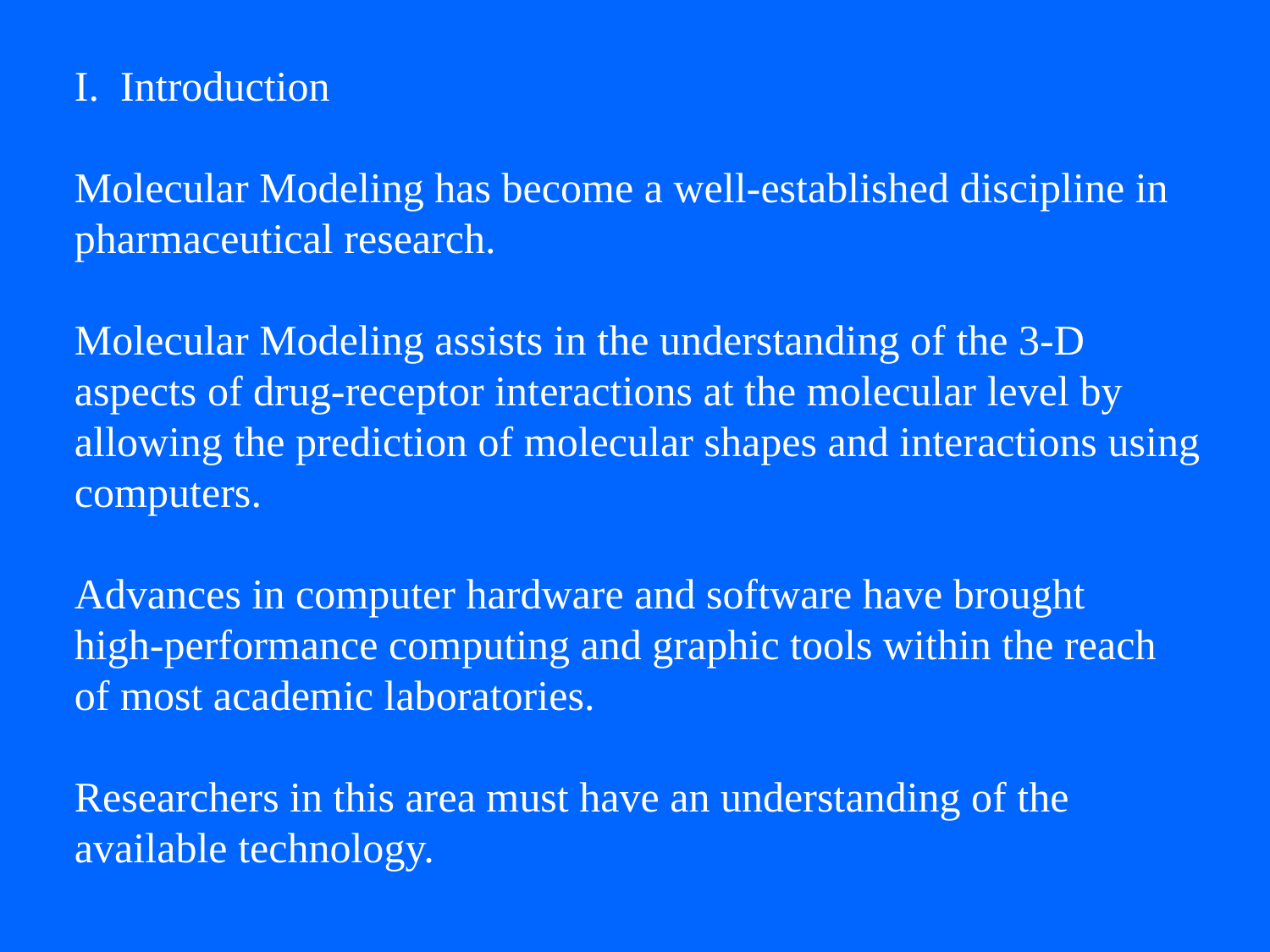

I.  Introduction

Molecular Modeling has become a well-established discipline in
pharmaceutical research.

Molecular Modeling assists in the understanding of the 3-D
aspects of drug-receptor interactions at the molecular level by
allowing the prediction of molecular shapes and interactions using
computers.

Advances in computer hardware and software have brought
high-performance computing and graphic tools within the reach
of most academic laboratories.

Researchers in this area must have an understanding of the
available technology.